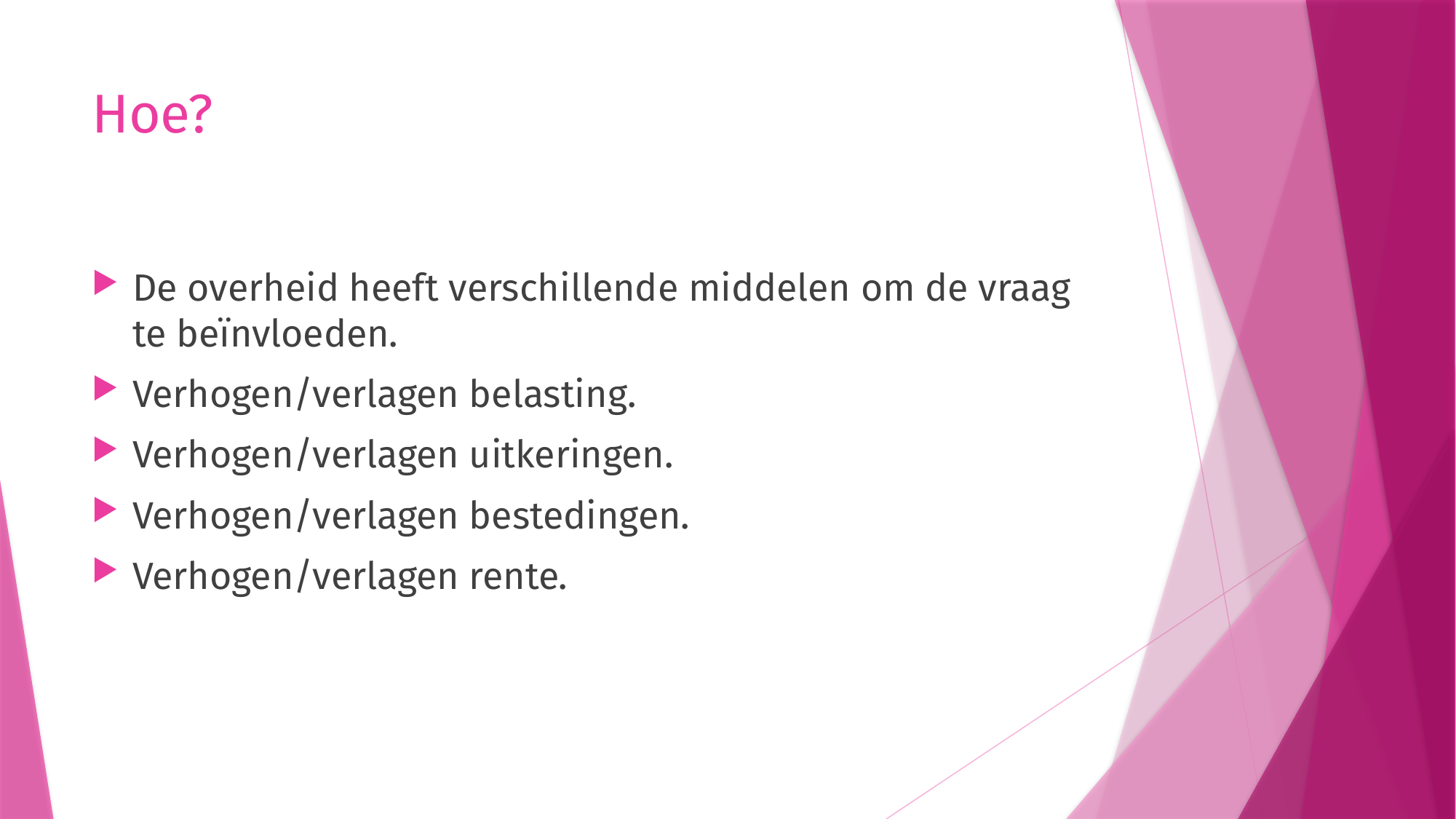

# Hoe?
De overheid heeft verschillende middelen om de vraag te beïnvloeden.
Verhogen/verlagen belasting.
Verhogen/verlagen uitkeringen.
Verhogen/verlagen bestedingen.
Verhogen/verlagen rente.